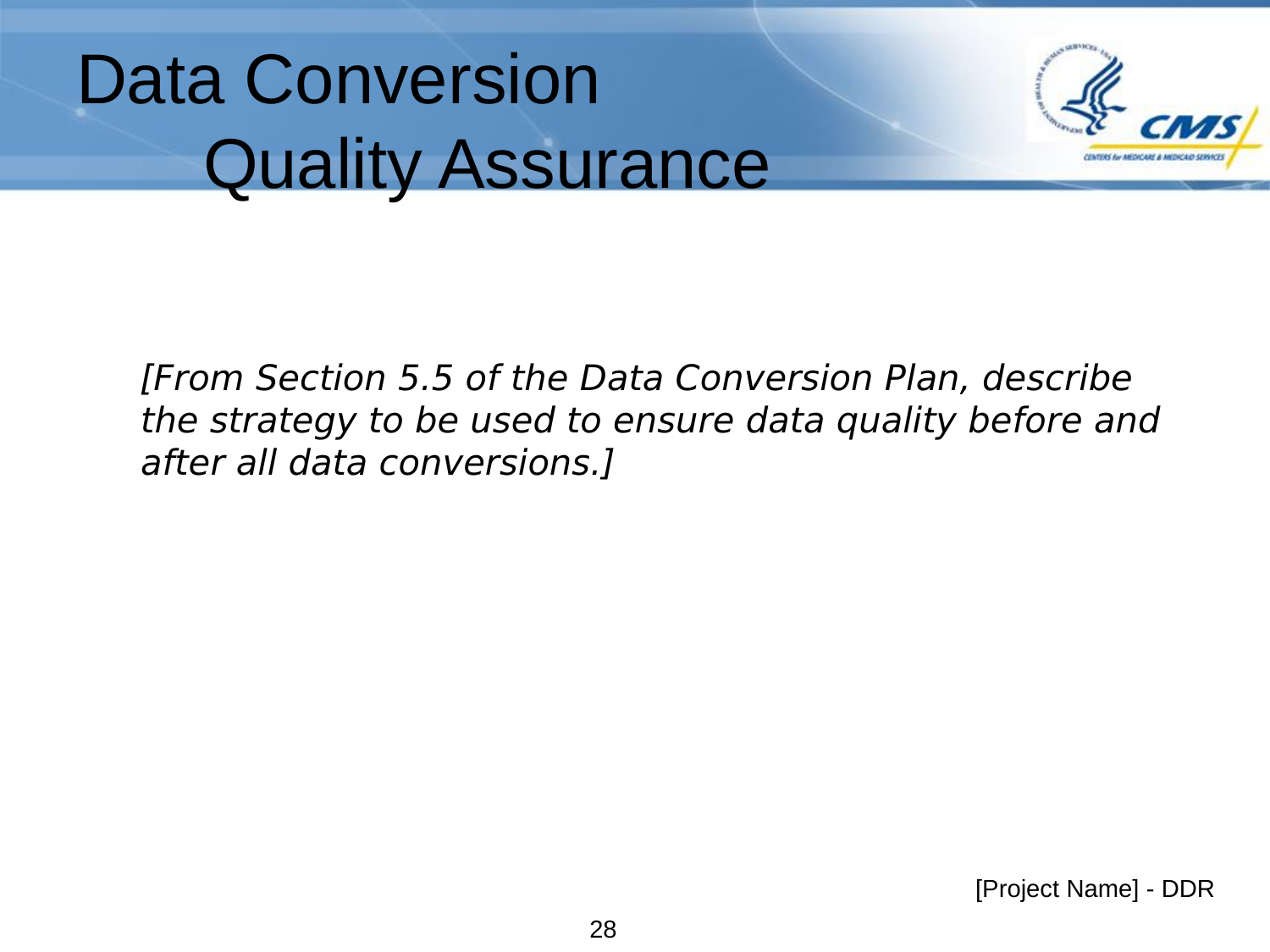

# Data Conversion Quality Assurance
[From Section 5.5 of the Data Conversion Plan, describe the strategy to be used to ensure data quality before and after all data conversions.]

[Project Name] - DDR
28